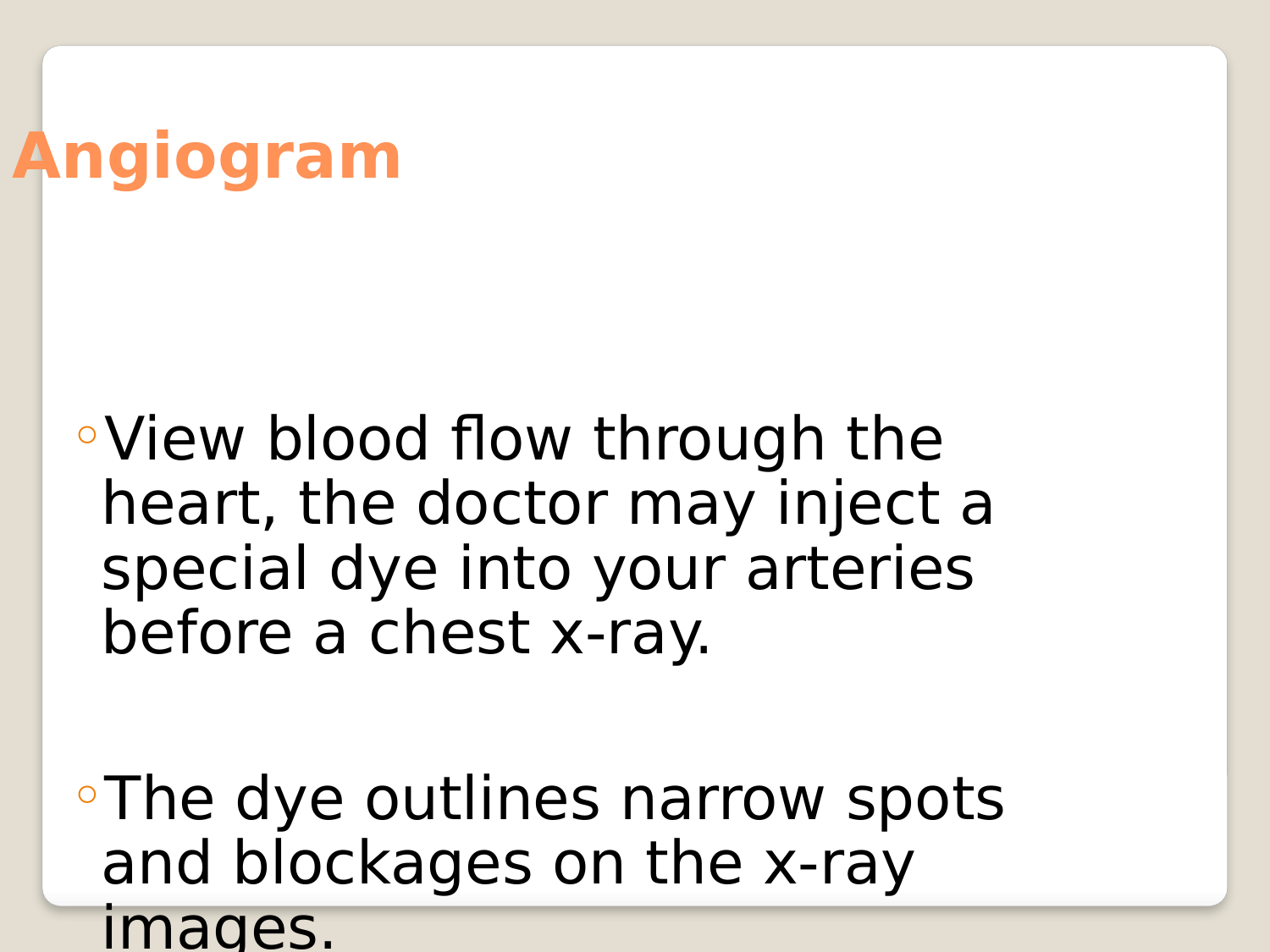

Angiogram

View blood flow through the heart, the doctor may inject a special dye into your arteries before a chest x-ray.

The dye outlines narrow spots and blockages on the x-ray images.